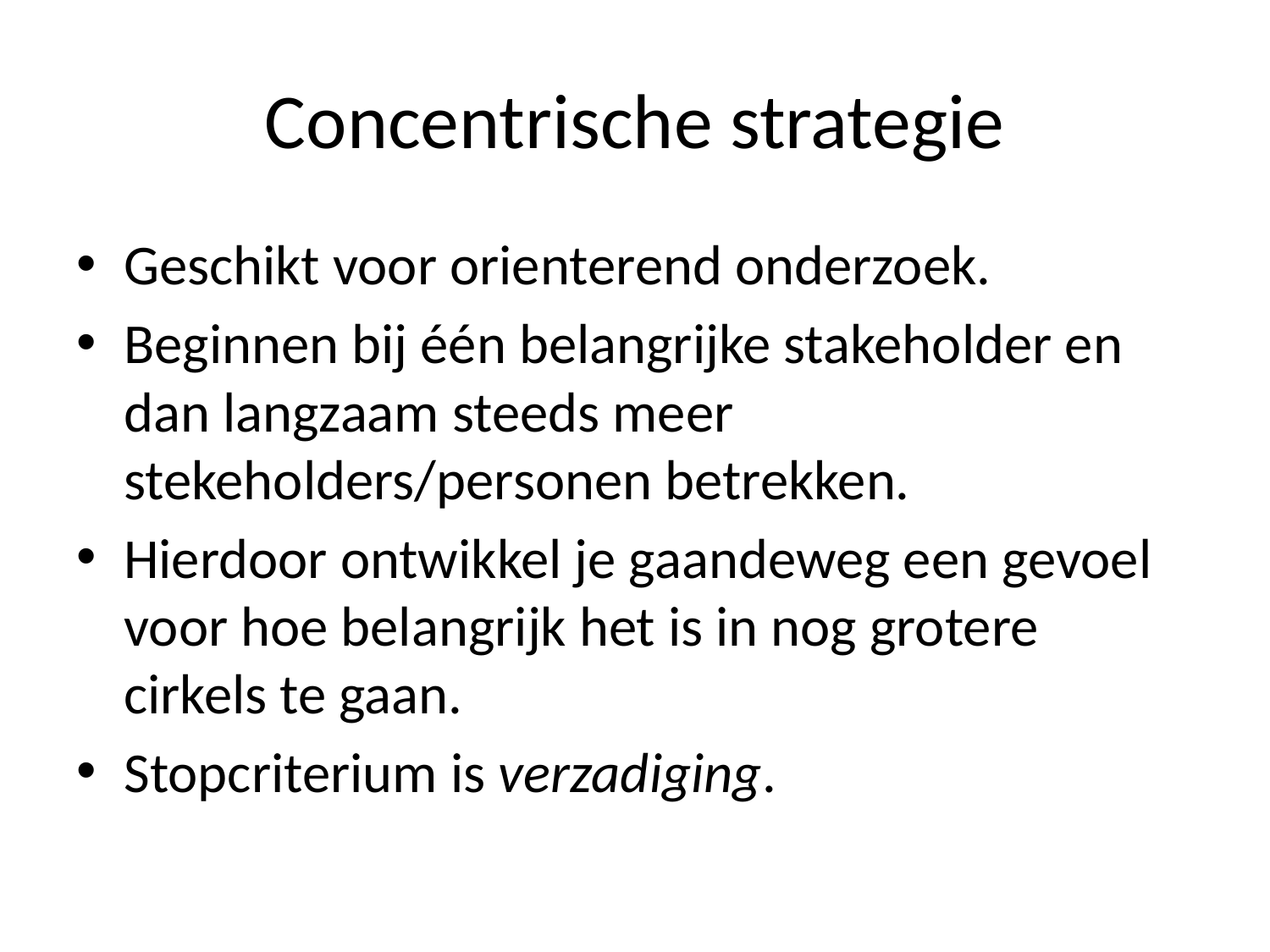

# Concentrische strategie
Geschikt voor orienterend onderzoek.
Beginnen bij één belangrijke stakeholder en dan langzaam steeds meer stekeholders/personen betrekken.
Hierdoor ontwikkel je gaandeweg een gevoel voor hoe belangrijk het is in nog grotere cirkels te gaan.
Stopcriterium is verzadiging.